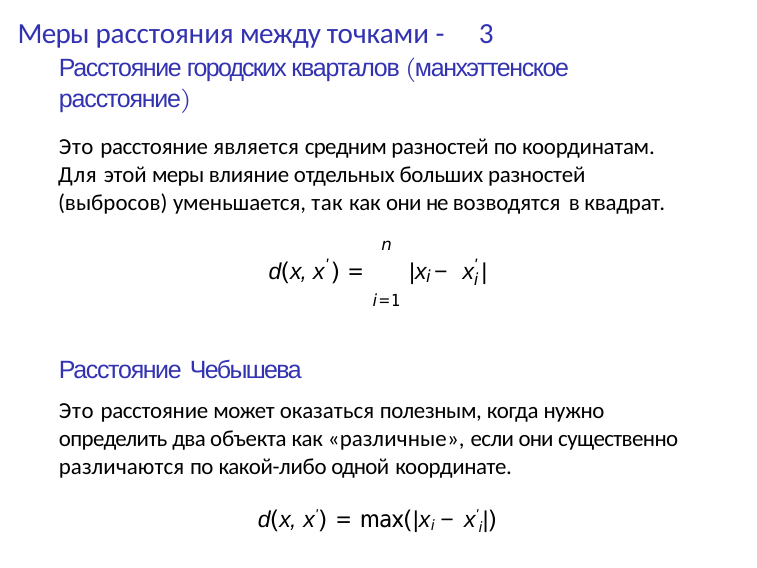

# Меры расстояния между точками - 3  Расстояние городских кварталов (манхэттенское  расстояние)
Это расстояние является средним разностей по координатам.  Для этой меры влияние отдельных больших разностей  (выбросов) уменьшается, так как они не возводятся в квадрат.
n

'
'
d(x, x ) =	|x − x |
i
i
i=1

Расстояние Чебышева
Это расстояние может оказаться полезным, когда нужно  определить два объекта как «различные», если они существенно  различаются по какой-либо одной координате.
d(x, x') = max(|xi − x'i|)